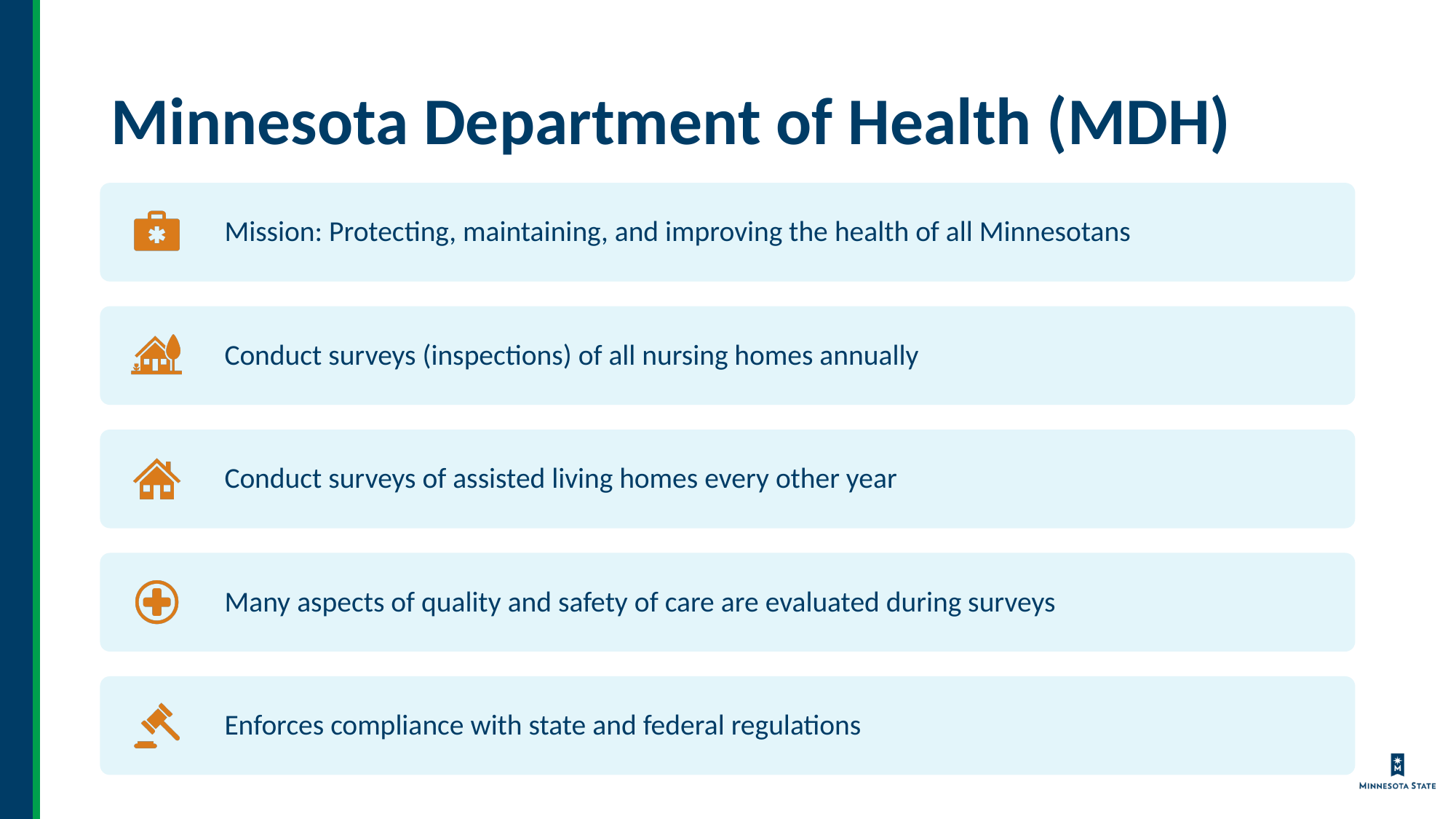

# Minnesota Department of Health (MDH)
Mission: Protecting, maintaining, and improving the health of all Minnesotans
Conduct surveys (inspections) of all nursing homes annually
Conduct surveys of assisted living homes every other year
Many aspects of quality and safety of care are evaluated during surveys
Enforces compliance with state and federal regulations